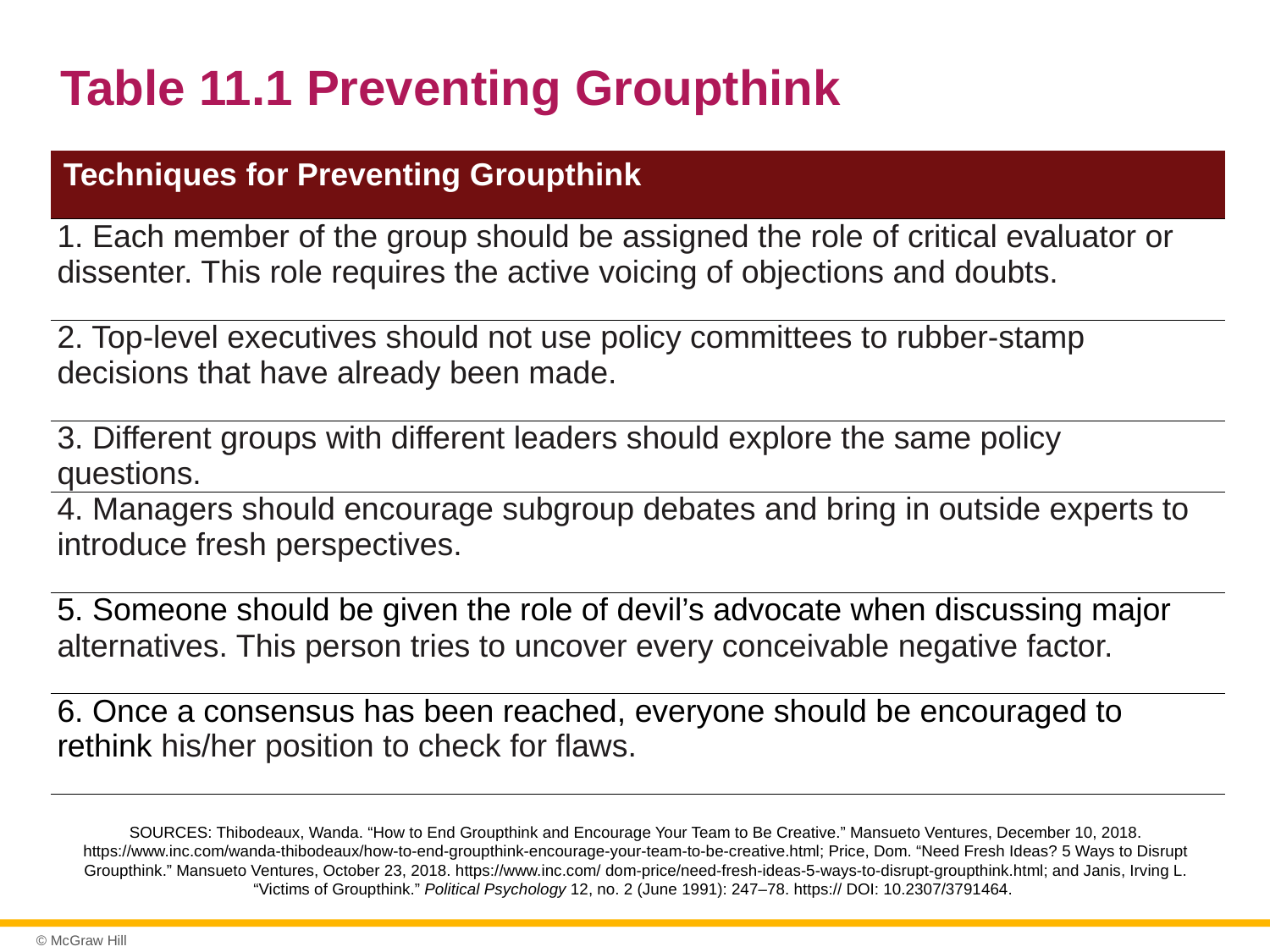

# Table 11.1 Preventing Groupthink
| Techniques for Preventing Groupthink |
| --- |
| 1. Each member of the group should be assigned the role of critical evaluator or dissenter. This role requires the active voicing of objections and doubts. |
| 2. Top-level executives should not use policy committees to rubber-stamp decisions that have already been made. |
| 3. Different groups with different leaders should explore the same policy questions. |
| 4. Managers should encourage subgroup debates and bring in outside experts to introduce fresh perspectives. |
| 5. Someone should be given the role of devil’s advocate when discussing major alternatives. This person tries to uncover every conceivable negative factor. |
| 6. Once a consensus has been reached, everyone should be encouraged to rethink his/her position to check for flaws. |

SOURCES: Thibodeaux, Wanda. “How to End Groupthink and Encourage Your Team to Be Creative.” Mansueto Ventures, December 10, 2018. https://www.inc.com/wanda-thibodeaux/how-to-end-groupthink-encourage-your-team-to-be-creative.html; Price, Dom. “Need Fresh Ideas? 5 Ways to Disrupt Groupthink.” Mansueto Ventures, October 23, 2018. https://www.inc.com/ dom-price/need-fresh-ideas-5-ways-to-disrupt-groupthink.html; and Janis, Irving L. “Victims of Groupthink.” Political Psychology 12, no. 2 (June 1991): 247–78. https:// DOI: 10.2307/3791464.